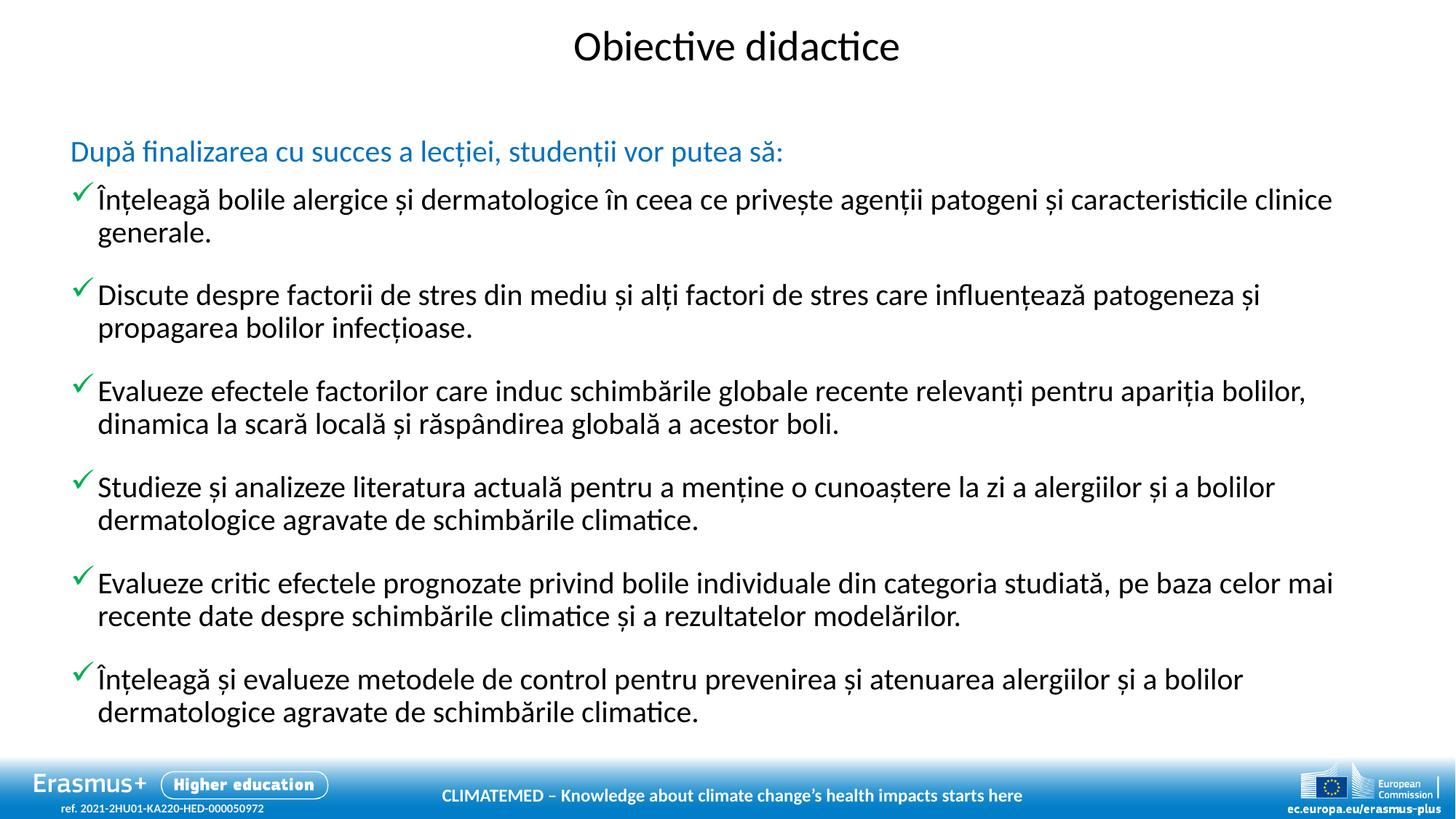

# Obiective didactice
După finalizarea cu succes a lecției, studenții vor putea să:
Înțeleagă bolile alergice și dermatologice în ceea ce privește agenții patogeni și caracteristicile clinice generale.
Discute despre factorii de stres din mediu și alți factori de stres care influențează patogeneza și propagarea bolilor infecțioase.
Evalueze efectele factorilor care induc schimbările globale recente relevanți pentru apariția bolilor, dinamica la scară locală și răspândirea globală a acestor boli.
Studieze și analizeze literatura actuală pentru a menține o cunoaștere la zi a alergiilor și a bolilor dermatologice agravate de schimbările climatice.
Evalueze critic efectele prognozate privind bolile individuale din categoria studiată, pe baza celor mai recente date despre schimbările climatice și a rezultatelor modelărilor.
Înțeleagă și evalueze metodele de control pentru prevenirea și atenuarea alergiilor și a bolilor dermatologice agravate de schimbările climatice.